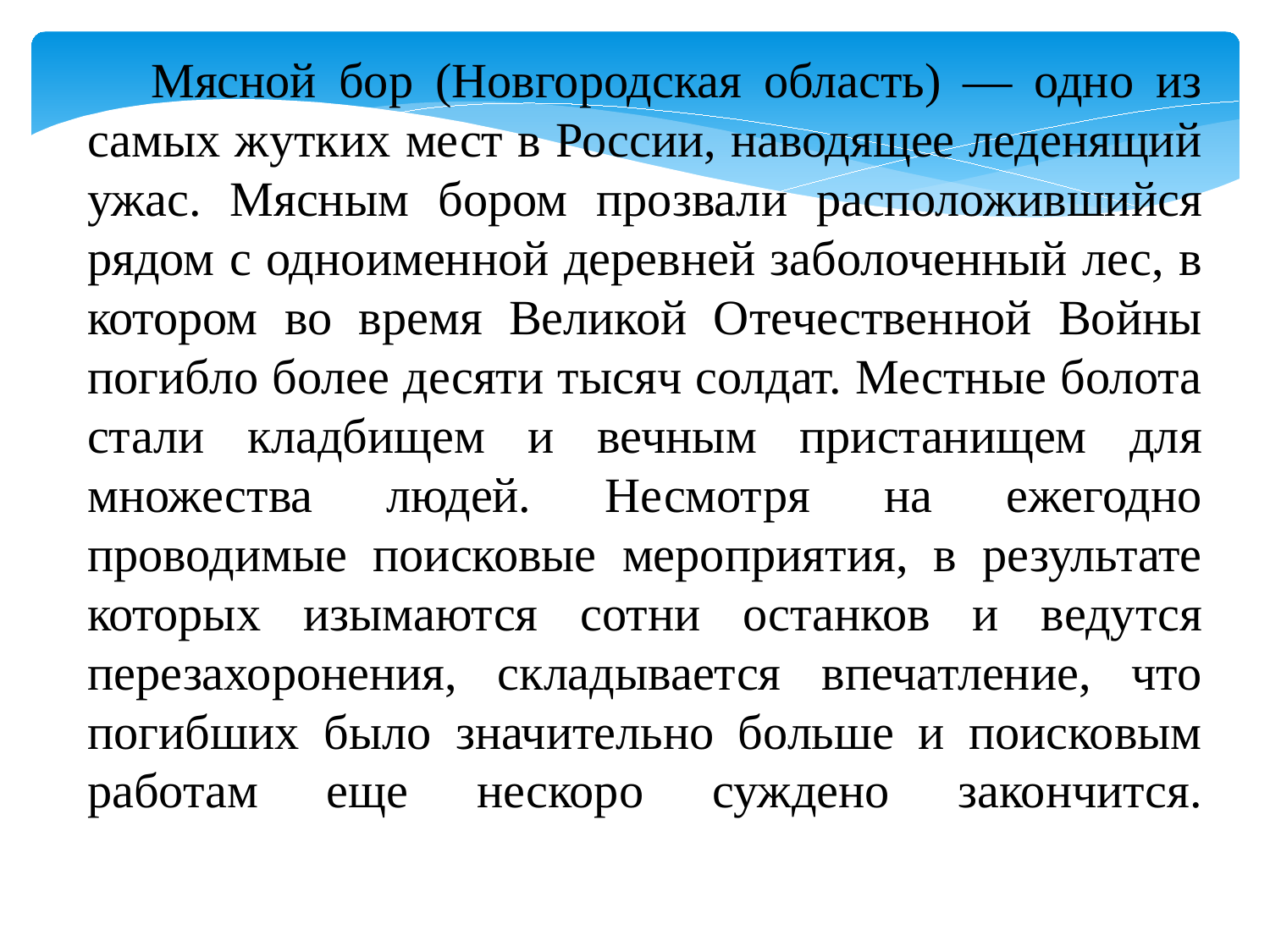

Мясной бор (Новгородская область) — одно из самых жутких мест в России, наводящее леденящий ужас. Мясным бором прозвали расположившийся рядом с одноименной деревней заболоченный лес, в котором во время Великой Отечественной Войны погибло более десяти тысяч солдат. Местные болота стали кладбищем и вечным пристанищем для множества людей. Несмотря на ежегодно проводимые поисковые мероприятия, в результате которых изымаются сотни останков и ведутся перезахоронения, складывается впечатление, что погибших было значительно больше и поисковым работам еще нескоро суждено закончится.